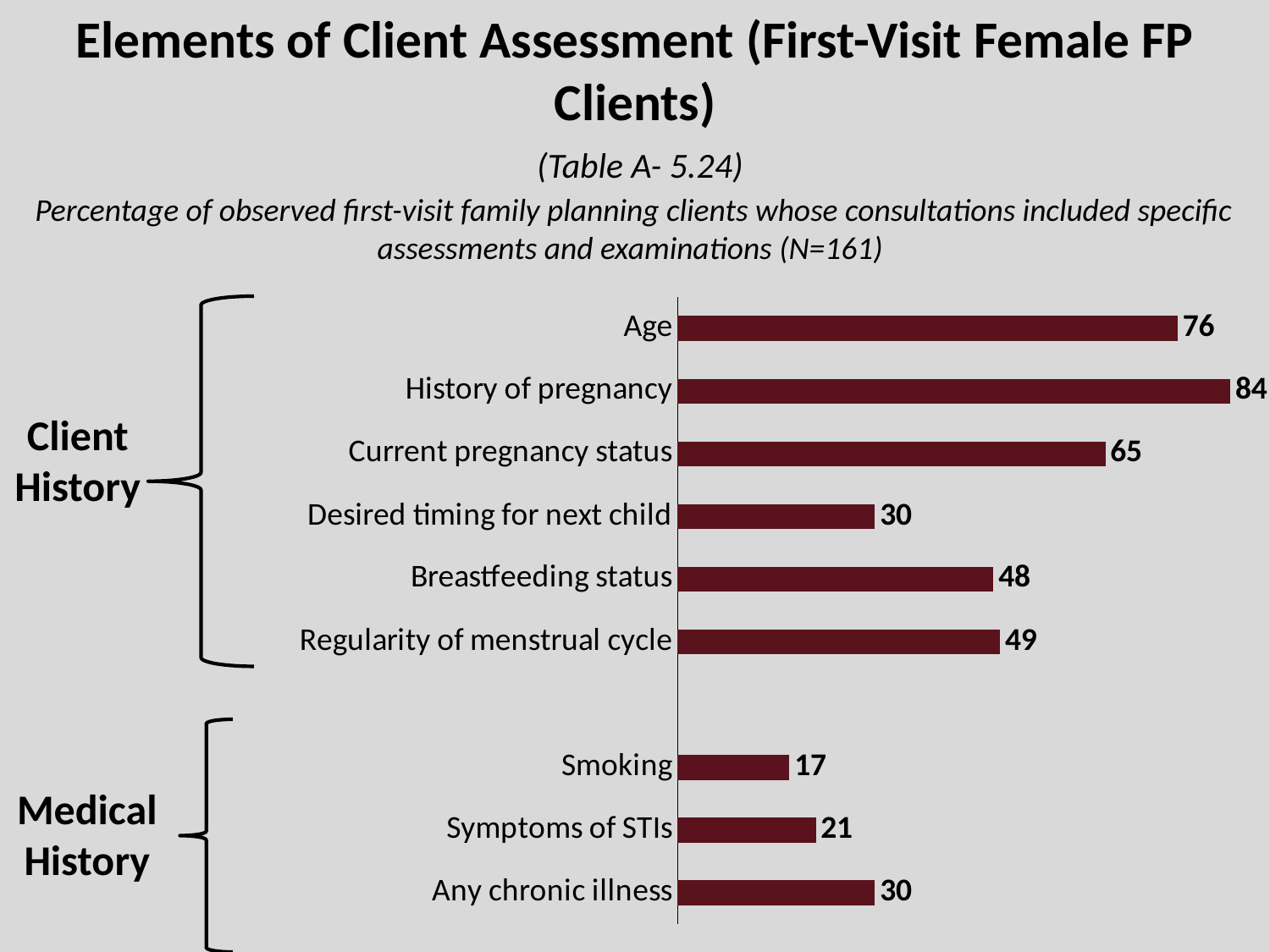

# Elements of Client Assessment (First-Visit Female FP Clients)
(Table A- 5.24)
Percentage of observed first-visit family planning clients whose consultations included specific assessments and examinations (N=161)

### Chart

| Category | Series 1 |
|---|---|
| Any chronic illness | 30.0 |
| Symptoms of STIs | 21.0 |
| Smoking | 17.0 |
|  | None |
| Regularity of menstrual cycle | 49.0 |
| Breastfeeding status | 48.0 |
| Desired timing for next child | 30.0 |
| Current pregnancy status | 65.0 |
| History of pregnancy | 84.0 |
| Age | 76.0 |
Client History

Medical History